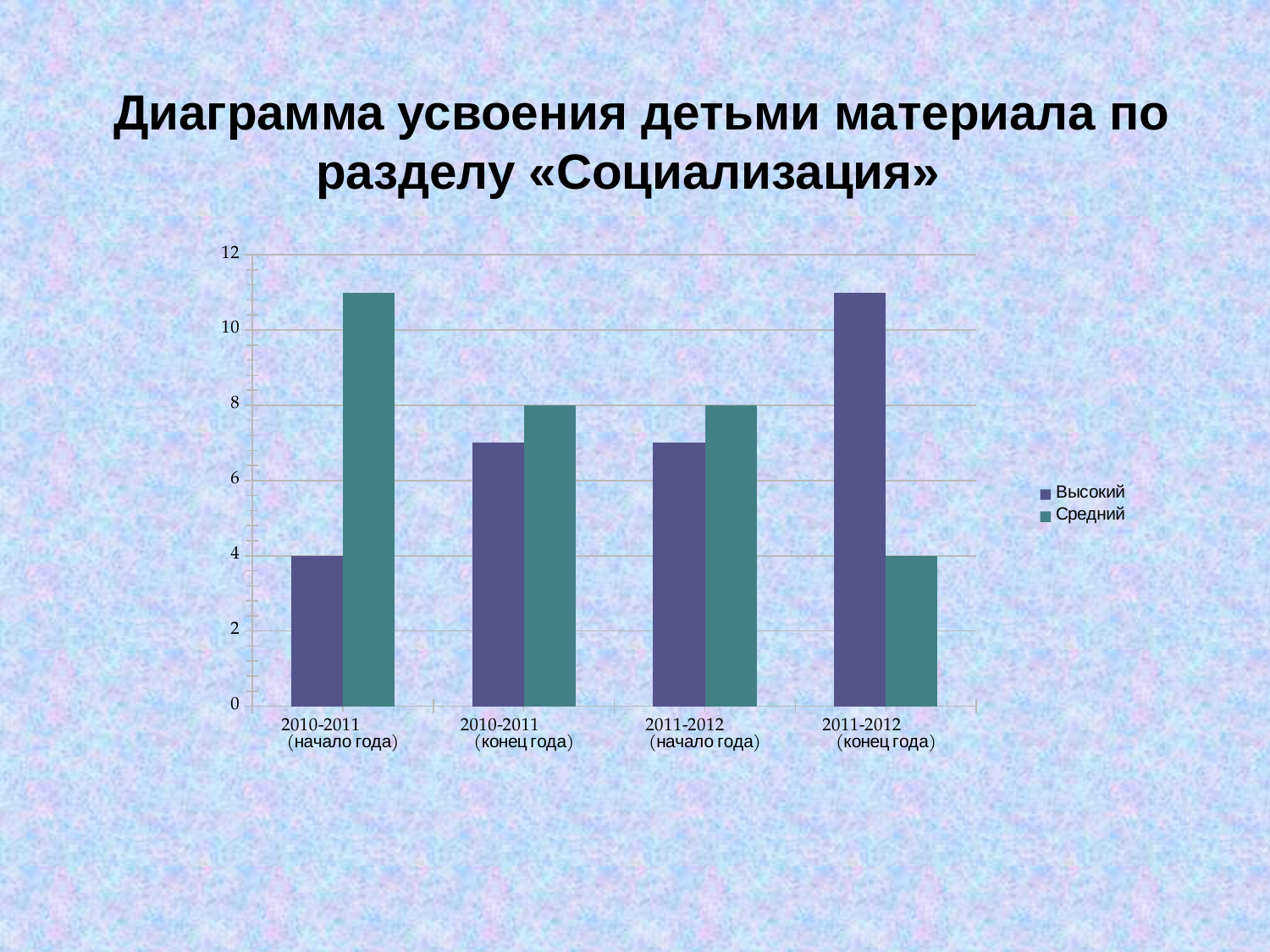

# Диаграмма усвоения детьми материала по разделу «Социализация»

### Chart

| Category | Высокий | Средний |
|---|---|---|
| 2010-2011            (начало года) | 4.0 | 11.0 |
| 2010-2011             (конец года) | 7.0 | 8.0 |
| 2011-2012           (начало года) | 7.0 | 8.0 |
| 2011-2012             (конец года) | 11.0 | 4.0 |